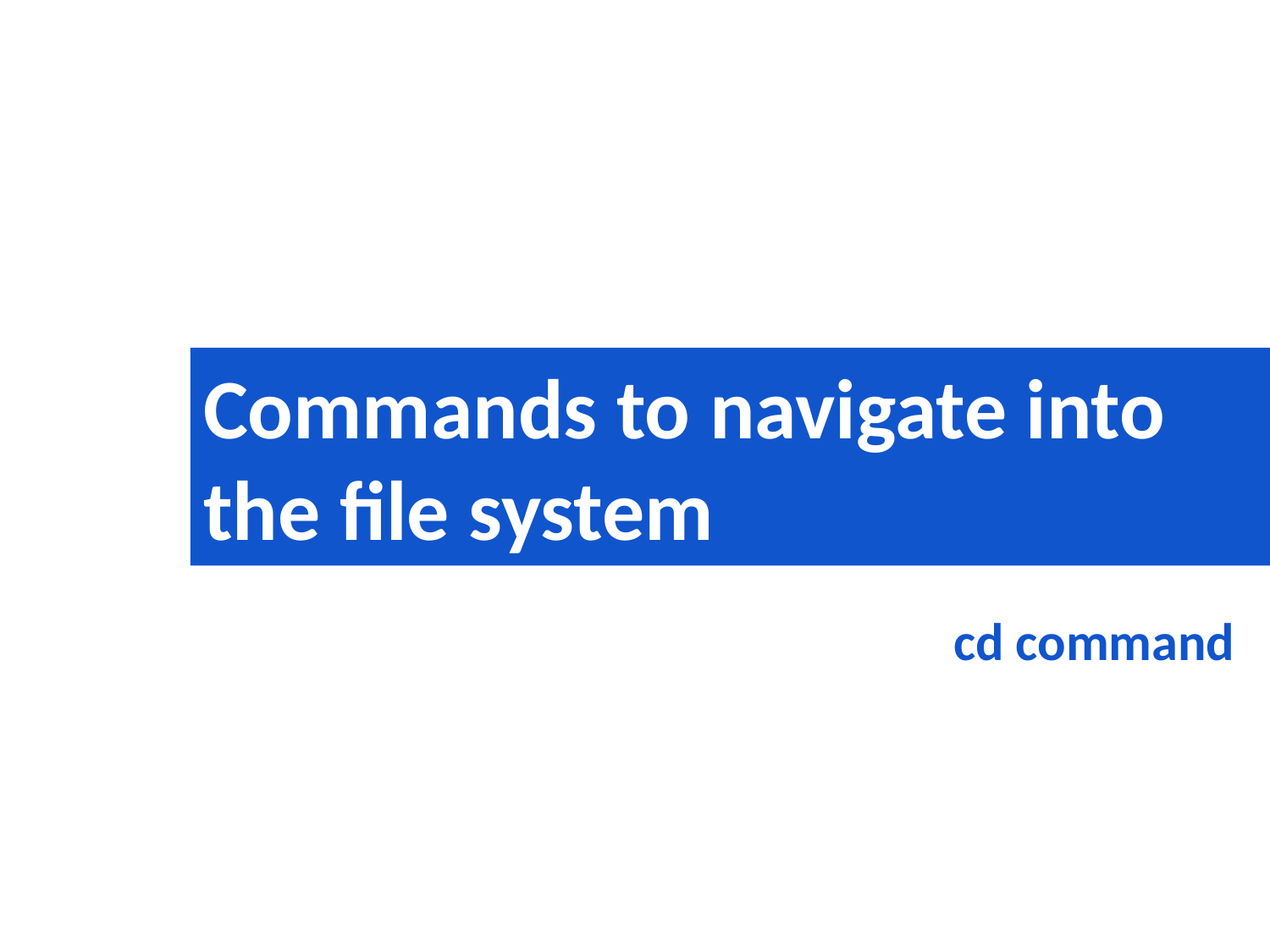

Commands to navigate into the file system
cd command